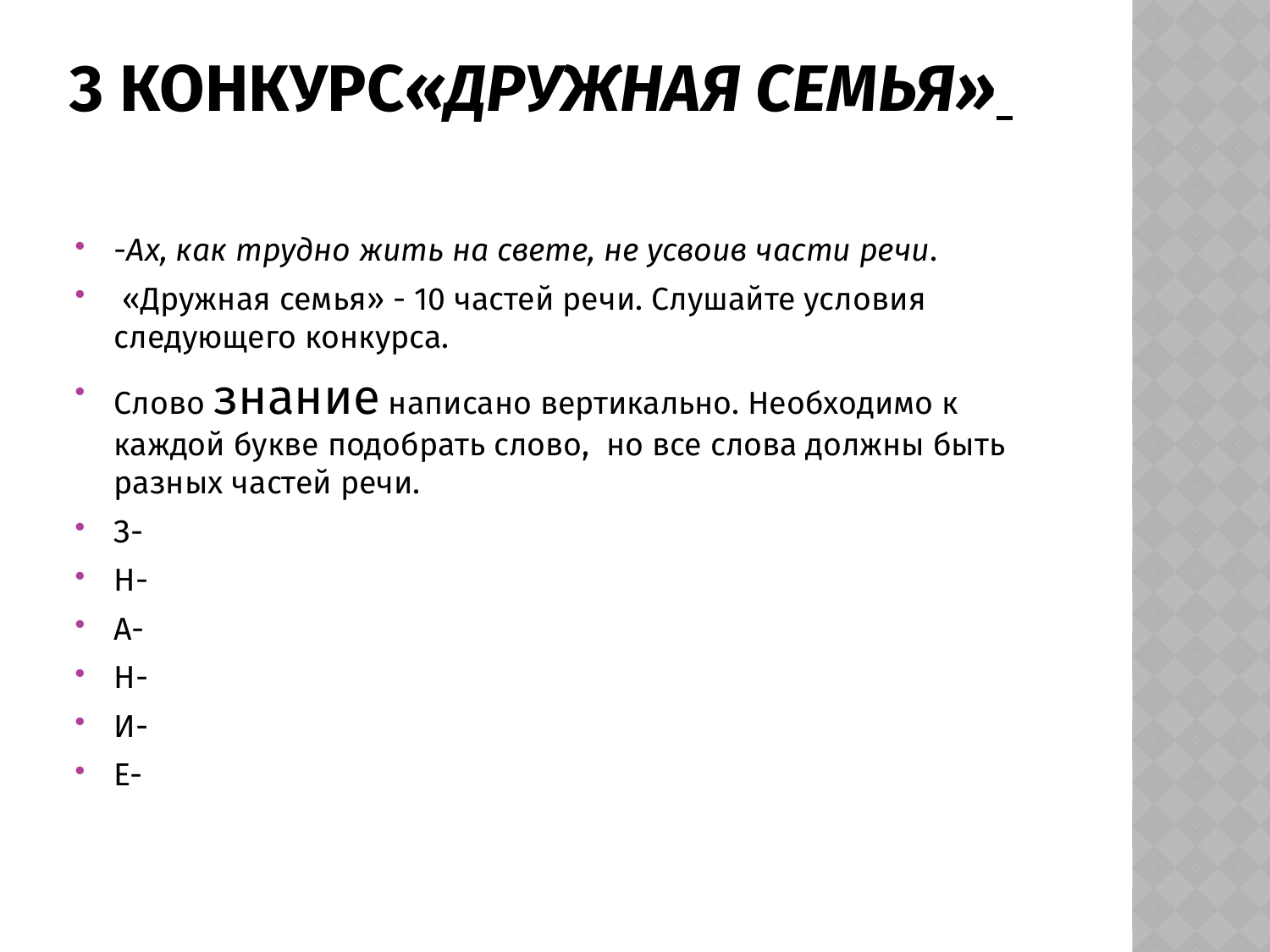

# 3 конкурс«Дружная семья»
-Ах, как трудно жить на свете, не усвоив части речи.
 «Дружная семья» - 10 частей речи. Слушайте условия следующего конкурса.
Слово знание написано вертикально. Необходимо к каждой букве подобрать слово,  но все слова должны быть разных частей речи.
З-
Н-
А-
Н-
И-
Е-